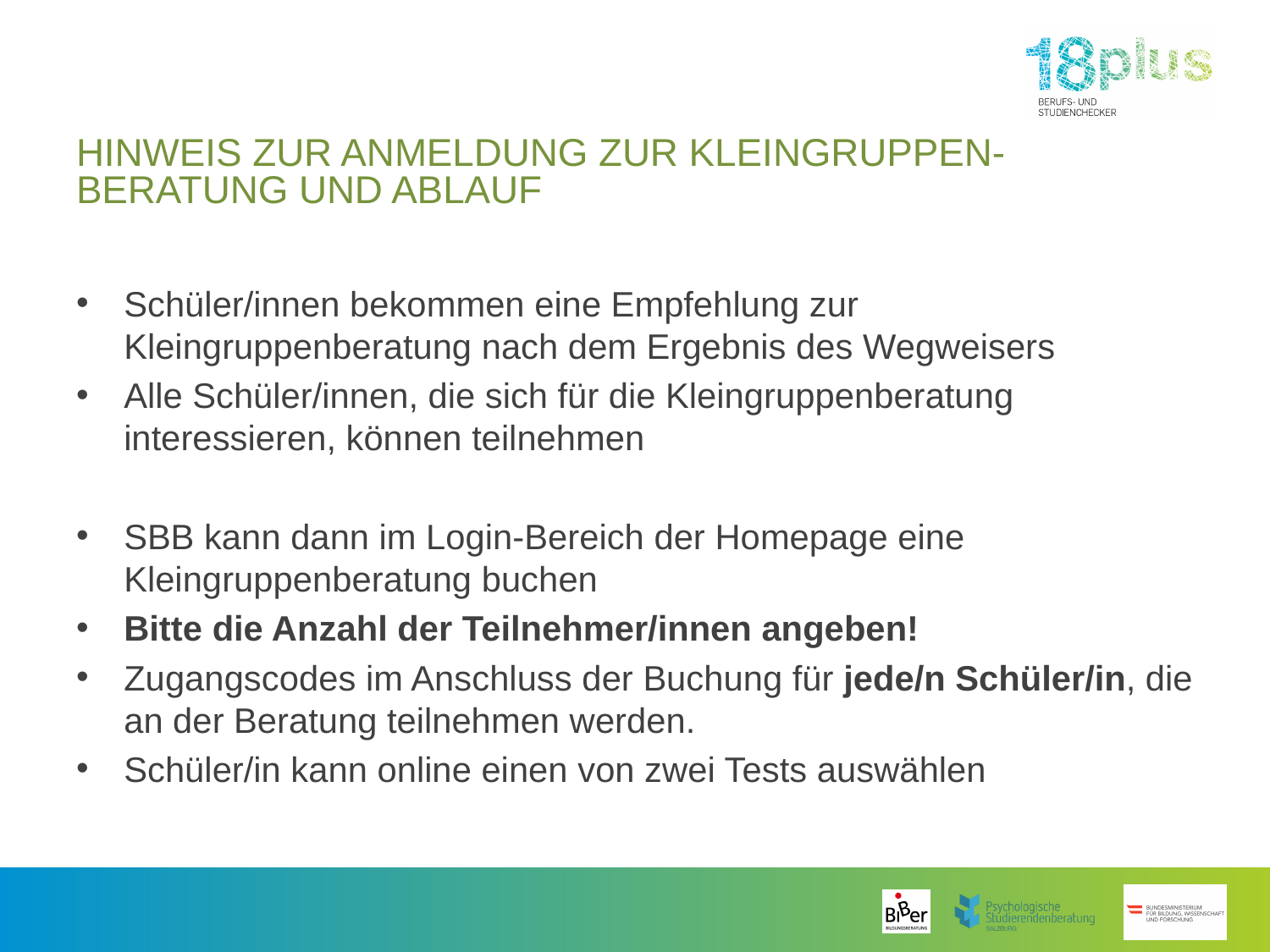

# Hinweis zur Anmeldung zur Kleingruppen- Beratung und Ablauf
Schüler/innen bekommen eine Empfehlung zur Kleingruppenberatung nach dem Ergebnis des Wegweisers
Alle Schüler/innen, die sich für die Kleingruppenberatung interessieren, können teilnehmen

SBB kann dann im Login-Bereich der Homepage eine Kleingruppenberatung buchen
Bitte die Anzahl der Teilnehmer/innen angeben!
Zugangscodes im Anschluss der Buchung für jede/n Schüler/in, die an der Beratung teilnehmen werden.
Schüler/in kann online einen von zwei Tests auswählen